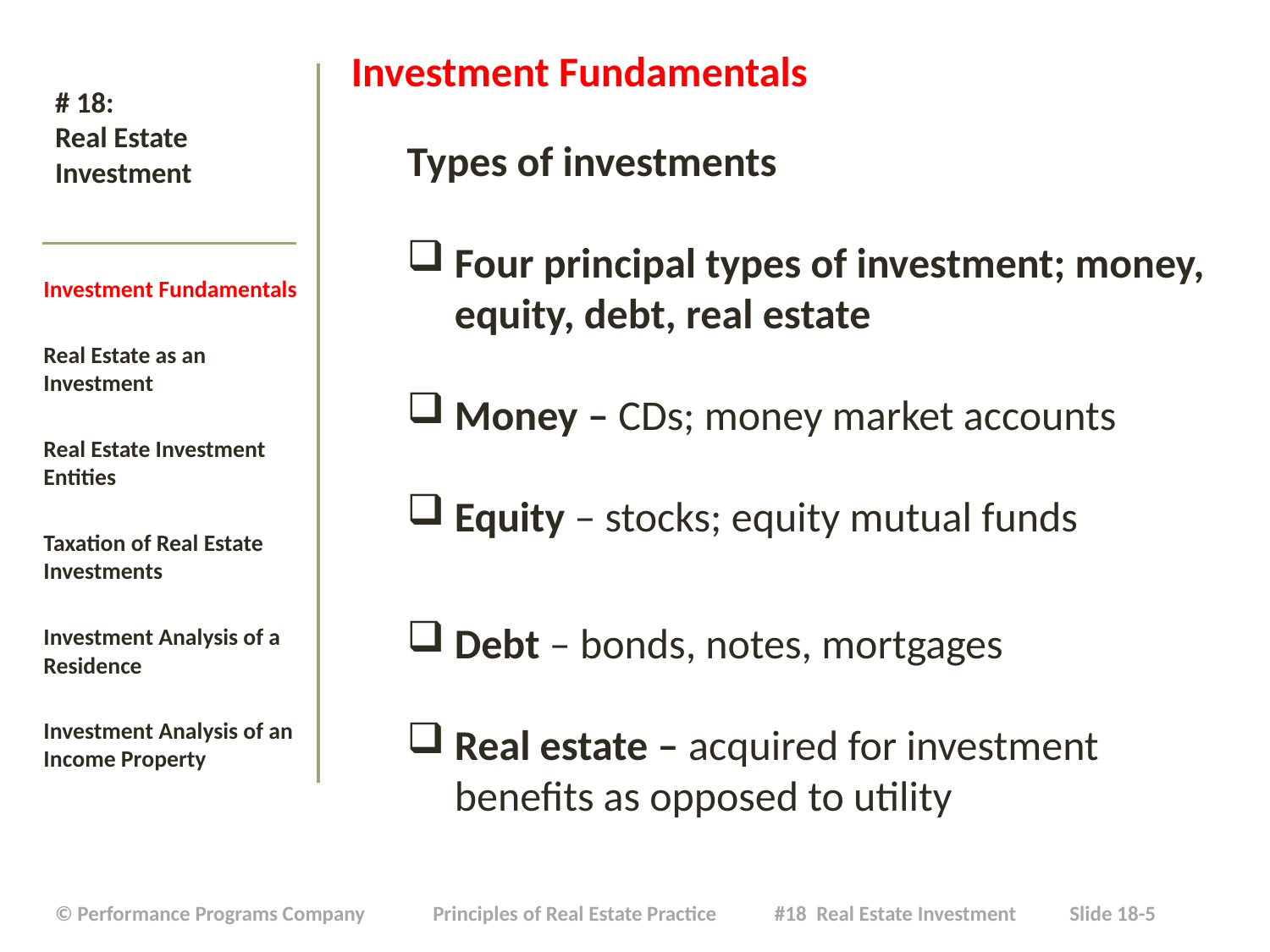

Investment Fundamentals

Types of investments

Four principal types of investment; money, equity, debt, real estate
Money – CDs; money market accounts
Equity – stocks; equity mutual funds

Debt – bonds, notes, mortgages
Real estate – acquired for investment benefits as opposed to utility
# # 18: Real Estate Investment

Investment Fundamentals

Real Estate as an Investment

Real Estate Investment Entities

Taxation of Real Estate Investments

Investment Analysis of a Residence

Investment Analysis of an Income Property

| © Performance Programs Company Principles of Real Estate Practice #18 Real Estate Investment Slide 18-5 |
| --- |